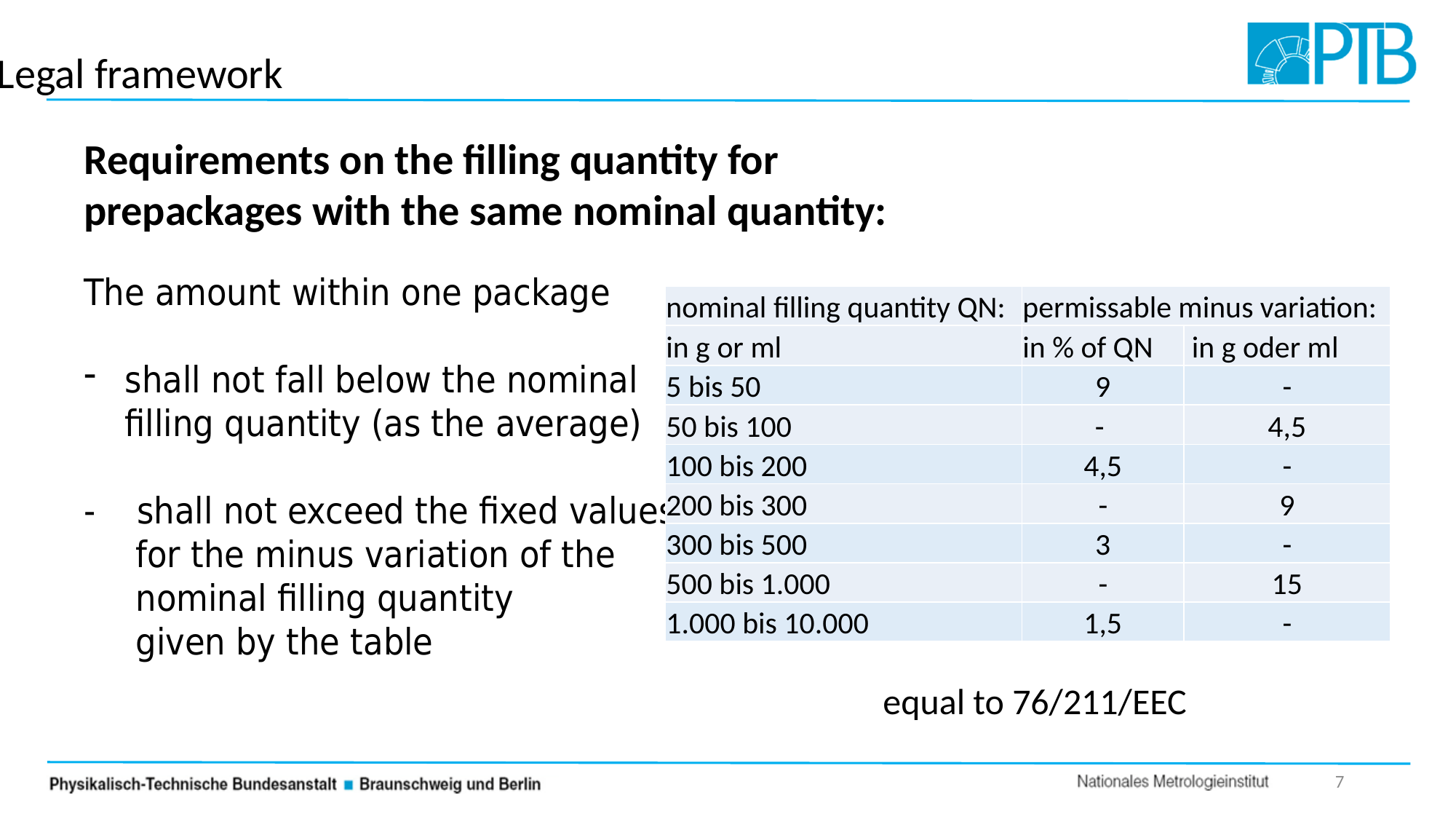

Legal framework
Requirements on the filling quantity for prepackages with the same nominal quantity:
The amount within one package

shall not fall below the nominal
filling quantity (as the average)

-    shall not exceed the fixed values
     for the minus variation of the
     nominal filling quantity
     given by the table

| nominal filling quantity QN: | permissable minus variation: |  |
| --- | --- | --- |
| in g or ml | in % of QN | in g oder ml |
| 5 bis 50 | 9 | - |
| 50 bis 100 | - | 4,5 |
| 100 bis 200 | 4,5 | - |
| 200 bis 300 | - | 9 |
| 300 bis 500 | 3 | - |
| 500 bis 1.000 | - | 15 |
| 1.000 bis 10.000 | 1,5 | - |
equal to 76/211/EEC
7